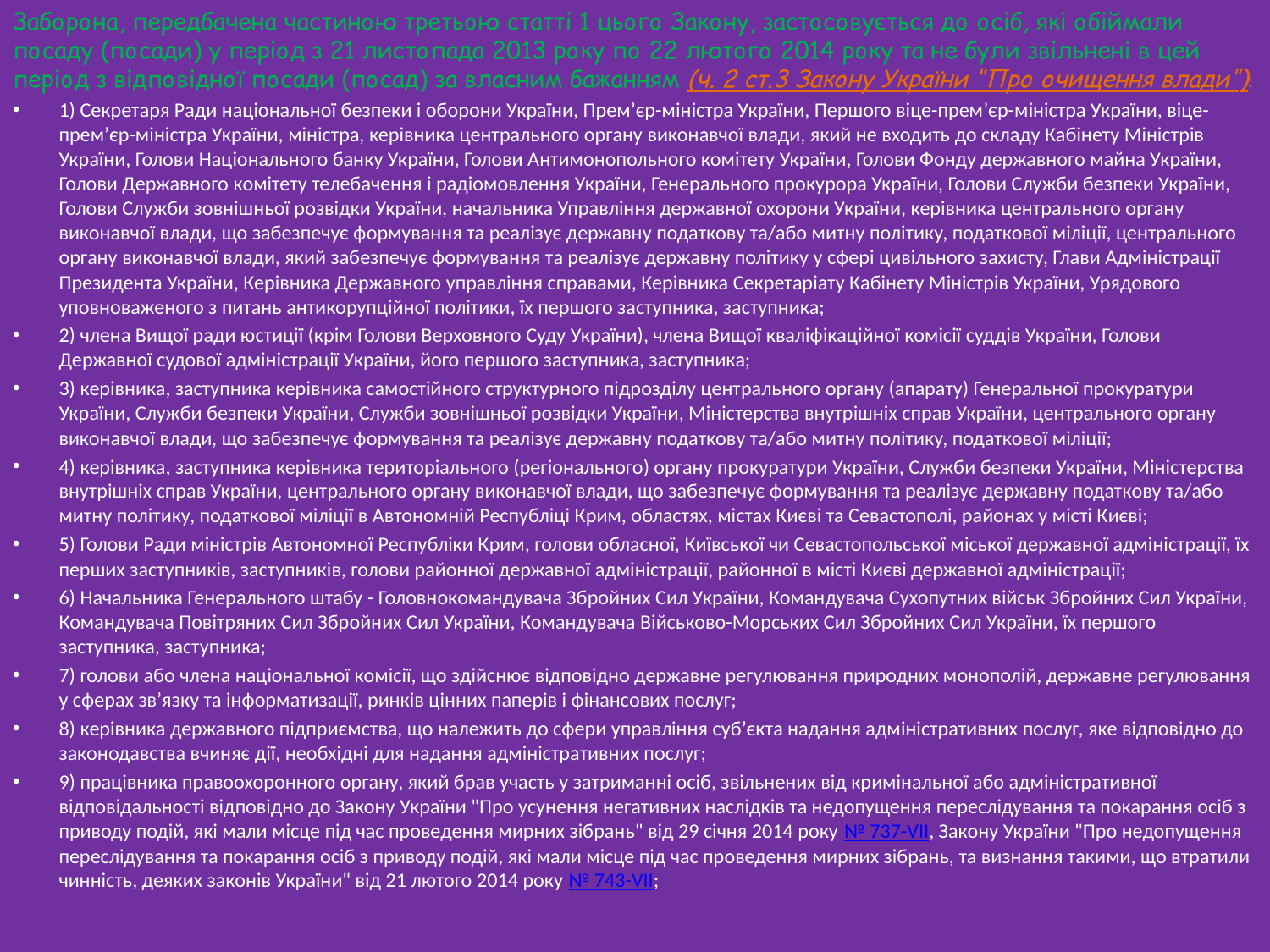

Заборона, передбачена частиною третьою статті 1 цього Закону, застосовується до осіб, які обіймали посаду (посади) у період з 21 листопада 2013 року по 22 лютого 2014 року та не були звільнені в цей період з відповідної посади (посад) за власним бажанням (ч. 2 ст.3 Закону України “Про очищення влади”):
1) Секретаря Ради національної безпеки і оборони України, Прем’єр-міністра України, Першого віце-прем’єр-міністра України, віце-прем’єр-міністра України, міністра, керівника центрального органу виконавчої влади, який не входить до складу Кабінету Міністрів України, Голови Національного банку України, Голови Антимонопольного комітету України, Голови Фонду державного майна України, Голови Державного комітету телебачення і радіомовлення України, Генерального прокурора України, Голови Служби безпеки України, Голови Служби зовнішньої розвідки України, начальника Управління державної охорони України, керівника центрального органу виконавчої влади, що забезпечує формування та реалізує державну податкову та/або митну політику, податкової міліції, центрального органу виконавчої влади, який забезпечує формування та реалізує державну політику у сфері цивільного захисту, Глави Адміністрації Президента України, Керівника Державного управління справами, Керівника Секретаріату Кабінету Міністрів України, Урядового уповноваженого з питань антикорупційної політики, їх першого заступника, заступника;
2) члена Вищої ради юстиції (крім Голови Верховного Суду України), члена Вищої кваліфікаційної комісії суддів України, Голови Державної судової адміністрації України, його першого заступника, заступника;
3) керівника, заступника керівника самостійного структурного підрозділу центрального органу (апарату) Генеральної прокуратури України, Служби безпеки України, Служби зовнішньої розвідки України, Міністерства внутрішніх справ України, центрального органу виконавчої влади, що забезпечує формування та реалізує державну податкову та/або митну політику, податкової міліції;
4) керівника, заступника керівника територіального (регіонального) органу прокуратури України, Служби безпеки України, Міністерства внутрішніх справ України, центрального органу виконавчої влади, що забезпечує формування та реалізує державну податкову та/або митну політику, податкової міліції в Автономній Республіці Крим, областях, містах Києві та Севастополі, районах у місті Києві;
5) Голови Ради міністрів Автономної Республіки Крим, голови обласної, Київської чи Севастопольської міської державної адміністрації, їх перших заступників, заступників, голови районної державної адміністрації, районної в місті Києві державної адміністрації;
6) Начальника Генерального штабу - Головнокомандувача Збройних Сил України, Командувача Сухопутних військ Збройних Сил України, Командувача Повітряних Сил Збройних Сил України, Командувача Військово-Морських Сил Збройних Сил України, їх першого заступника, заступника;
7) голови або члена національної комісії, що здійснює відповідно державне регулювання природних монополій, державне регулювання у сферах зв’язку та інформатизації, ринків цінних паперів і фінансових послуг;
8) керівника державного підприємства, що належить до сфери управління суб’єкта надання адміністративних послуг, яке відповідно до законодавства вчиняє дії, необхідні для надання адміністративних послуг;
9) працівника правоохоронного органу, який брав участь у затриманні осіб, звільнених від кримінальної або адміністративної відповідальності відповідно до Закону України "Про усунення негативних наслідків та недопущення переслідування та покарання осіб з приводу подій, які мали місце під час проведення мирних зібрань" від 29 січня 2014 року № 737-VII, Закону України "Про недопущення переслідування та покарання осіб з приводу подій, які мали місце під час проведення мирних зібрань, та визнання такими, що втратили чинність, деяких законів України" від 21 лютого 2014 року № 743-VII;